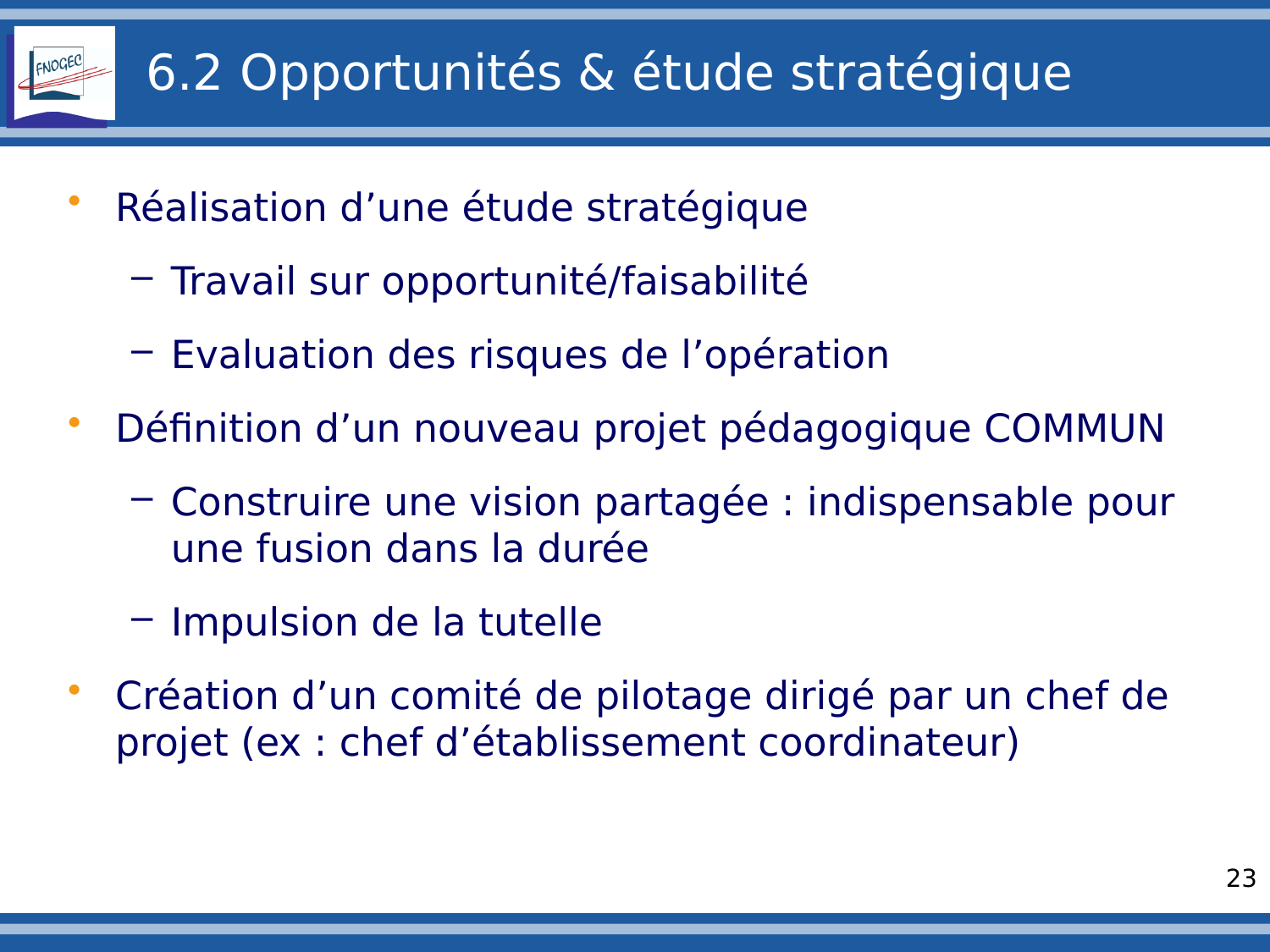

# 6.2 Opportunités & étude stratégique
Réalisation d’une étude stratégique
Travail sur opportunité/faisabilité
Evaluation des risques de l’opération
Définition d’un nouveau projet pédagogique COMMUN
Construire une vision partagée : indispensable pour une fusion dans la durée
Impulsion de la tutelle
Création d’un comité de pilotage dirigé par un chef de projet (ex : chef d’établissement coordinateur)
23